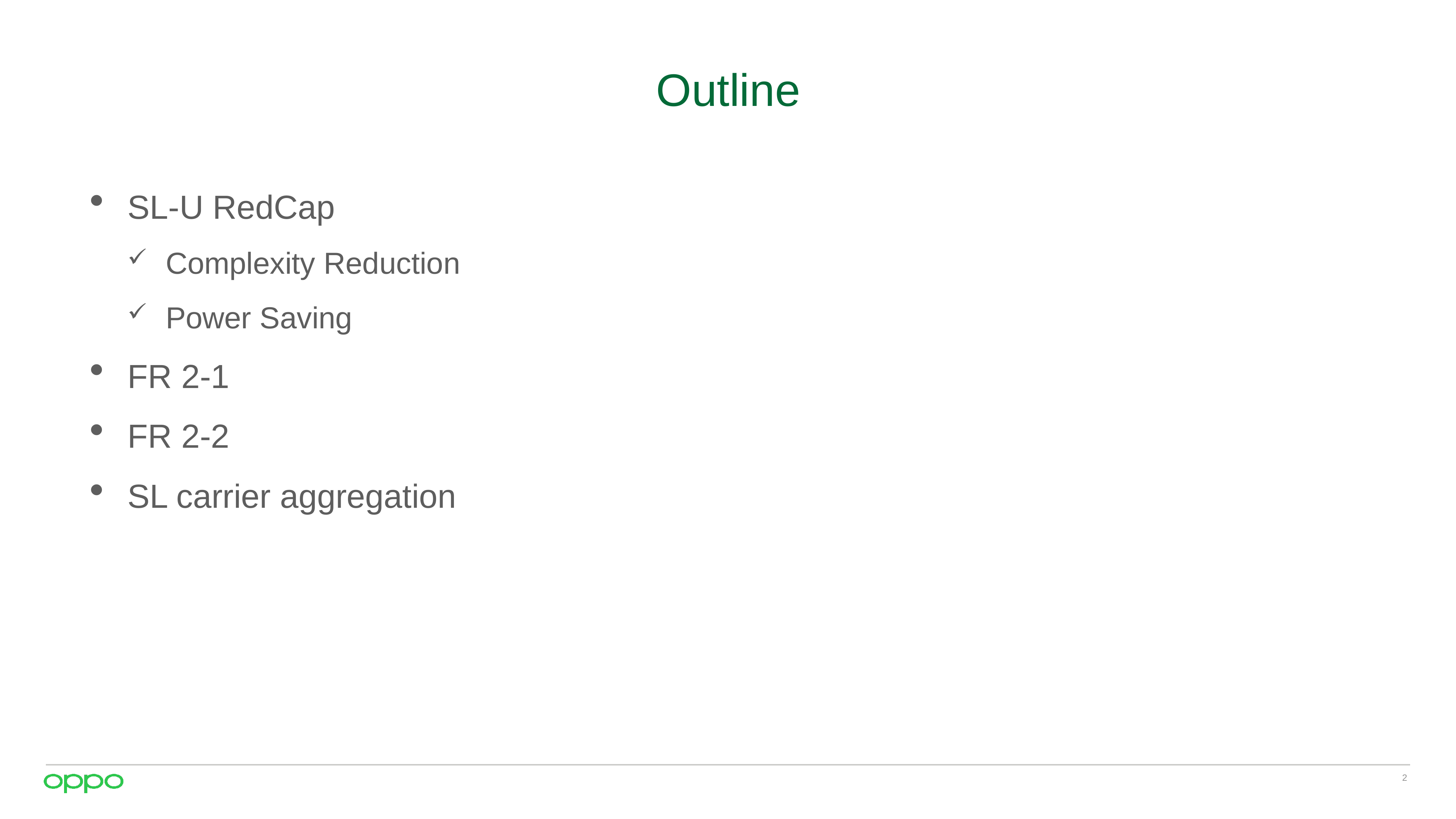

# Outline
SL-U RedCap
Complexity Reduction
Power Saving
FR 2-1
FR 2-2
SL carrier aggregation